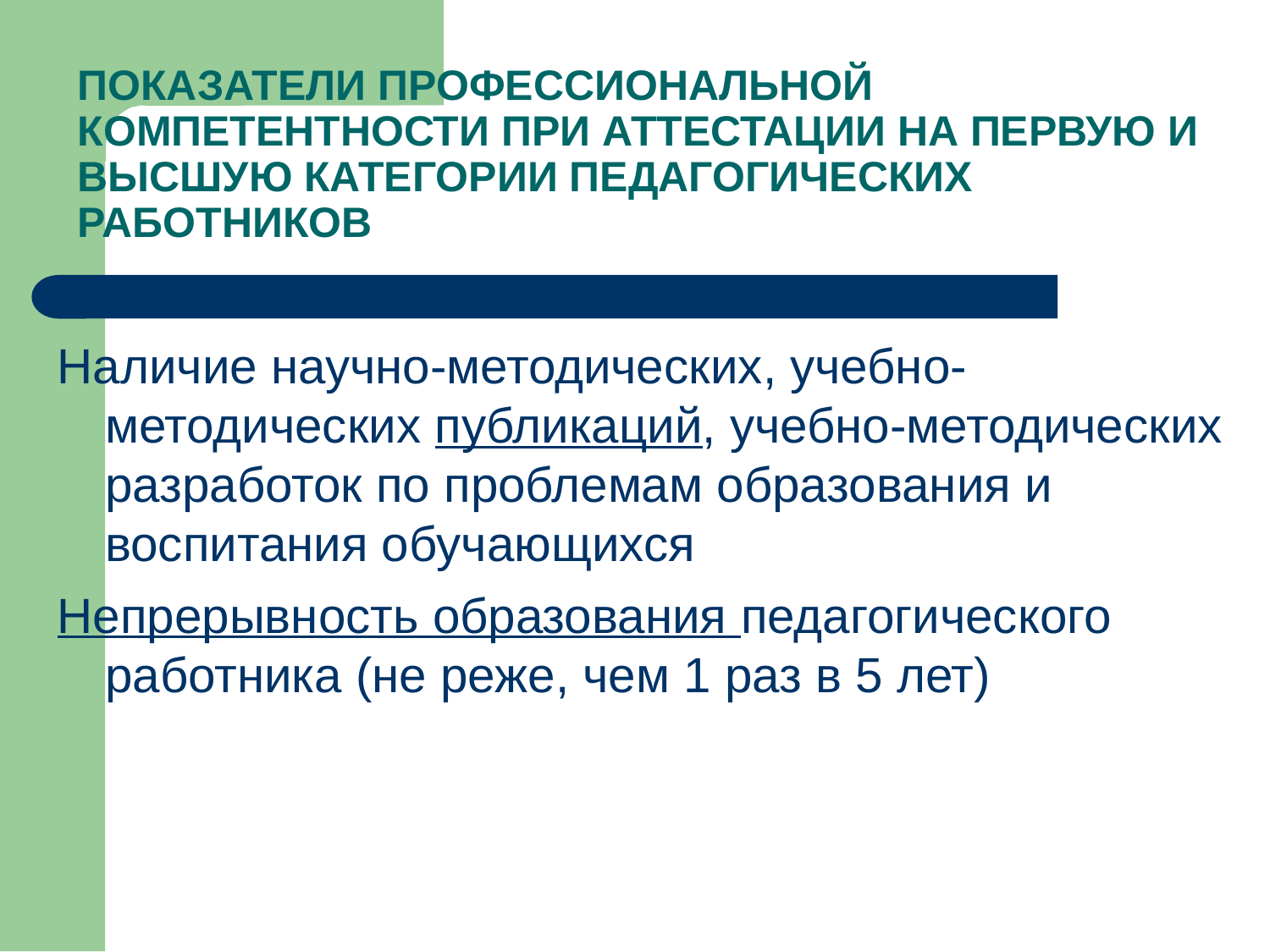

# ПОКАЗАТЕЛИ ПРОФЕССИОНАЛЬНОЙ КОМПЕТЕНТНОСТИ ПРИ АТТЕСТАЦИИ НА ПЕРВУЮ И ВЫСШУЮ КАТЕГОРИИ ПЕДАГОГИЧЕСКИХ РАБОТНИКОВ
Наличие научно-методических, учебно-методических публикаций, учебно-методических разработок по проблемам образования и воспитания обучающихся
Непрерывность образования педагогического работника (не реже, чем 1 раз в 5 лет)